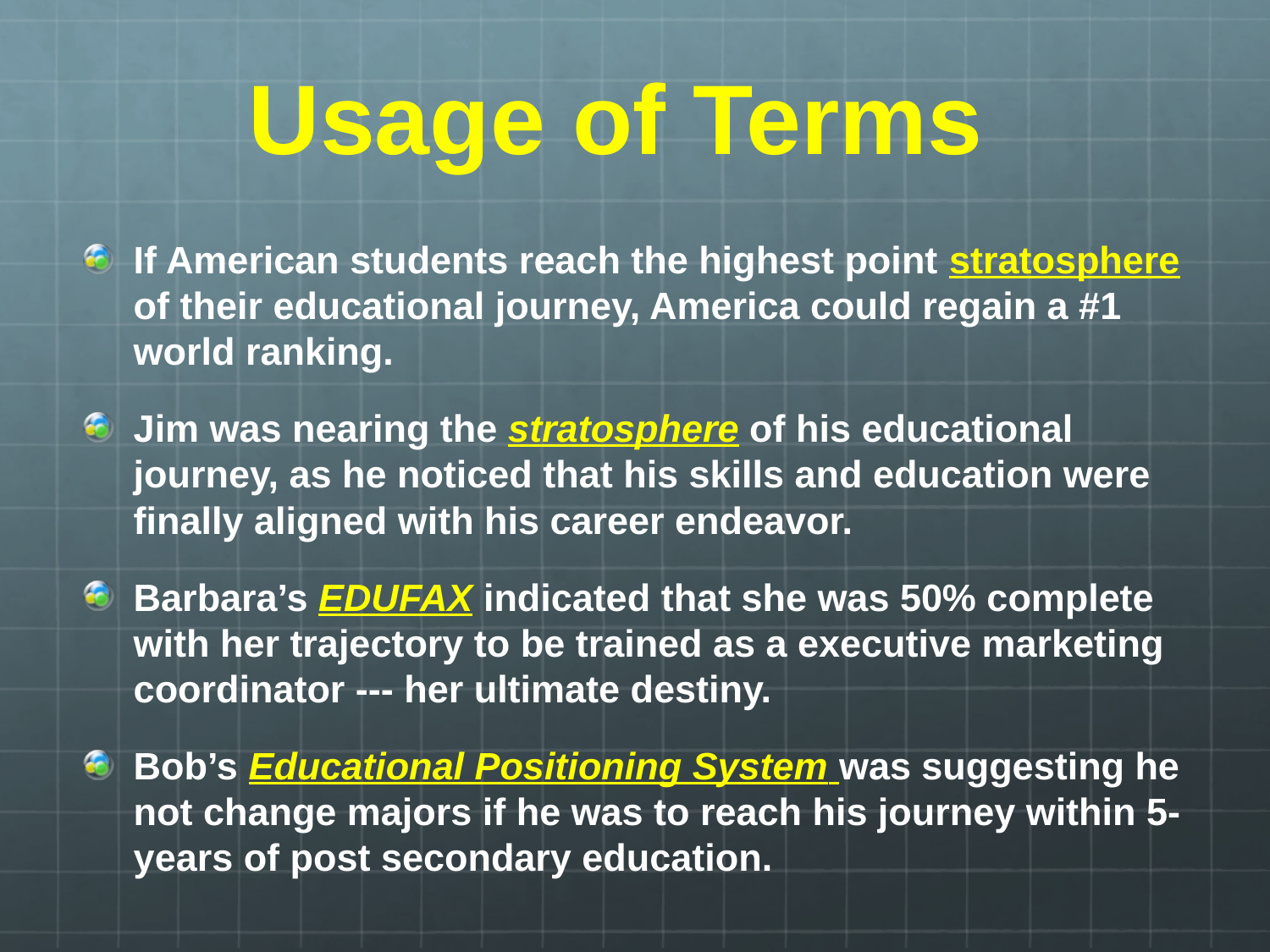

# Usage of Terms
If American students reach the highest point stratosphere of their educational journey, America could regain a #1 world ranking.
Jim was nearing the stratosphere of his educational journey, as he noticed that his skills and education were finally aligned with his career endeavor.
Barbara’s EDUFAX indicated that she was 50% complete with her trajectory to be trained as a executive marketing  coordinator --- her ultimate destiny.
Bob’s Educational Positioning System was suggesting he not change majors if he was to reach his journey within 5-years of post secondary education.